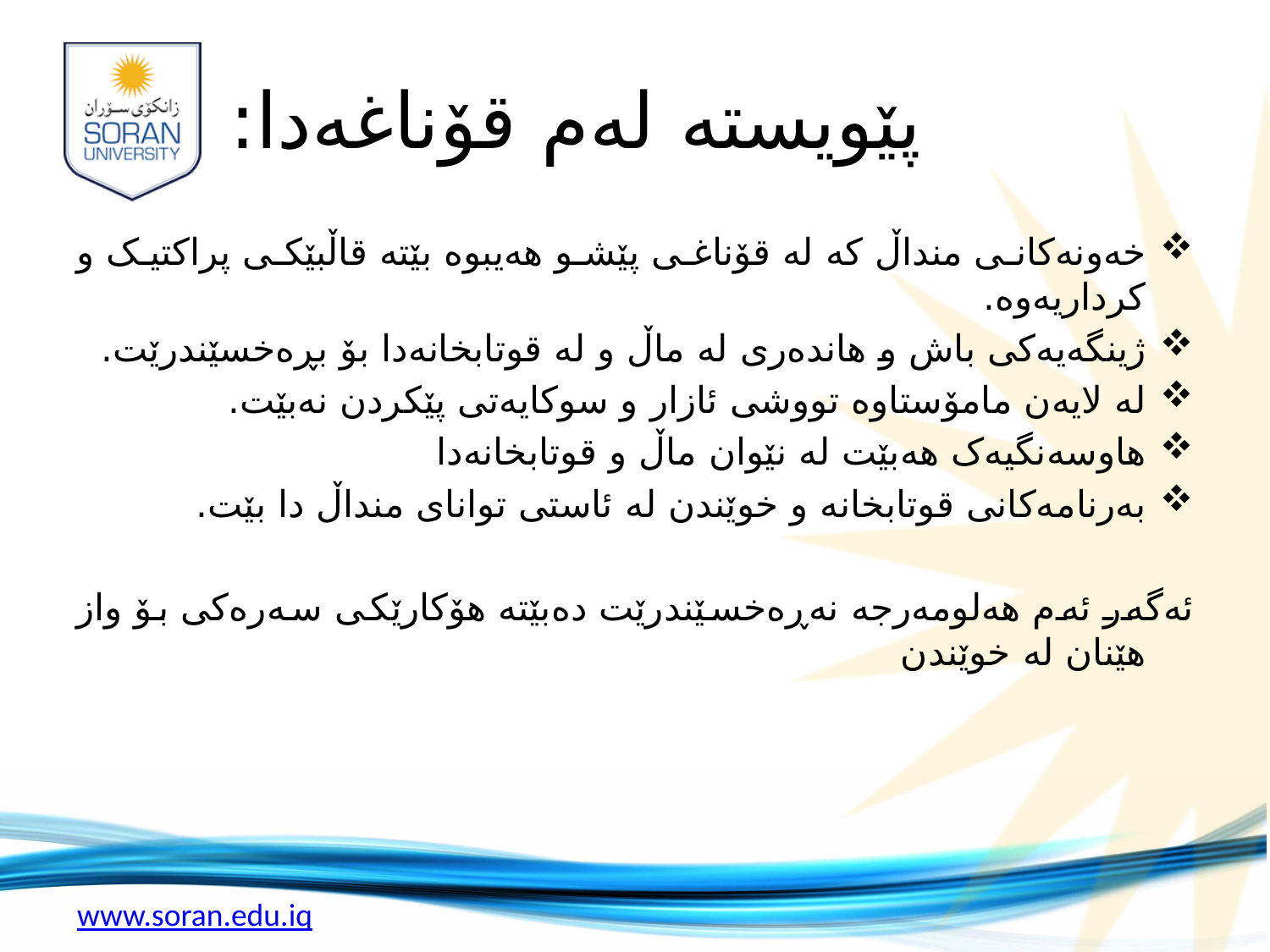

# پێویسته‌ له‌م قۆناغه‌دا:
خه‌ونه‌کانی منداڵ که‌ له‌ قۆناغی پێشو هه‌یبوه‌ بێته‌ قاڵبێکی پراکتیک و کرداریه‌وه‌.
ژینگه‌یه‌کی باش و هانده‌ری له‌ ماڵ و له‌ قوتابخانه‌دا بۆ بڕه‌خسێندرێت.
له‌ لایه‌ن مامۆستاوه‌ تووشی ئازار و سوکایه‌تی پێکردن نه‌بێت.
هاوسه‌نگیه‌ک هه‌بێت له‌ نێوان ماڵ و قوتابخانه‌دا
به‌رنامه‌کانی قوتابخانه‌ و خوێندن له‌ ئاستی توانای منداڵ دا بێت.

ئه‌گه‌ر ئه‌م هه‌لومه‌رجه‌ نه‌ڕه‌خسێندرێت ده‌بێته‌ هۆکارێکی سه‌ره‌کی بۆ واز هێنان له‌ خوێندن